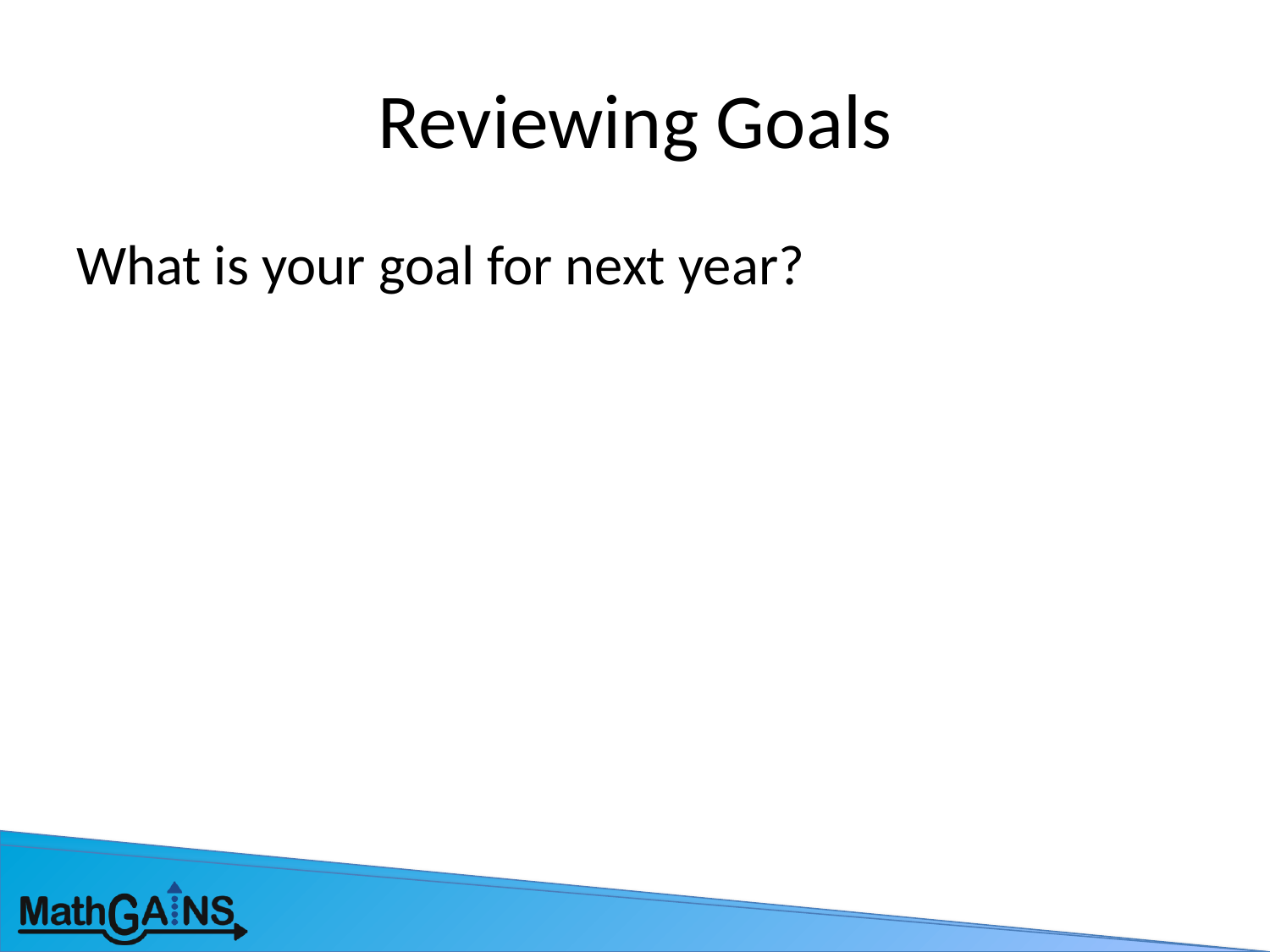

# Reviewing Goals
What is your goal for next year?